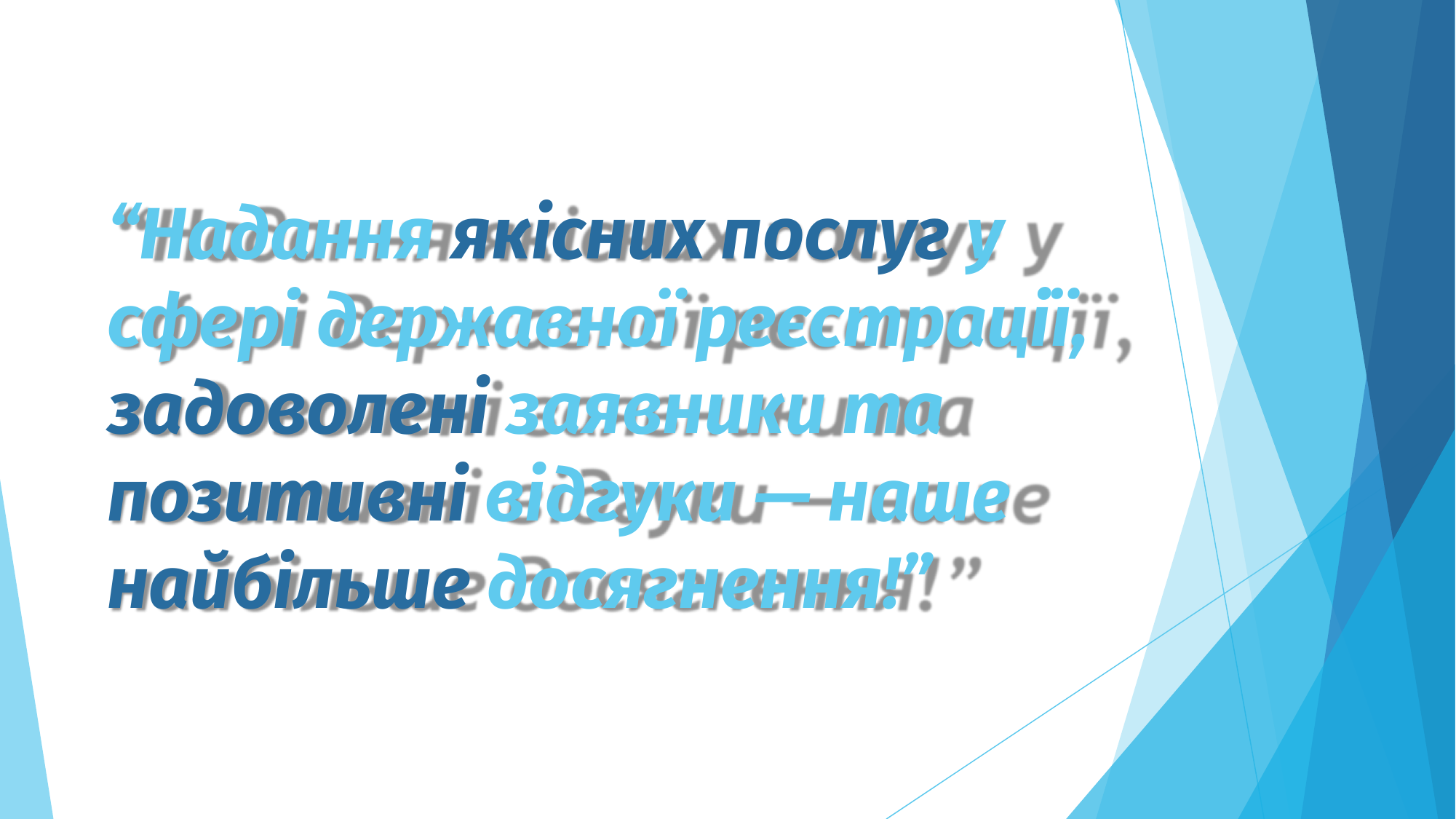

“Надання якісних послуг у  сфері державної реєстрації,  задоволені заявники та  позитивні відгуки — наше
найбільше досягнення!”